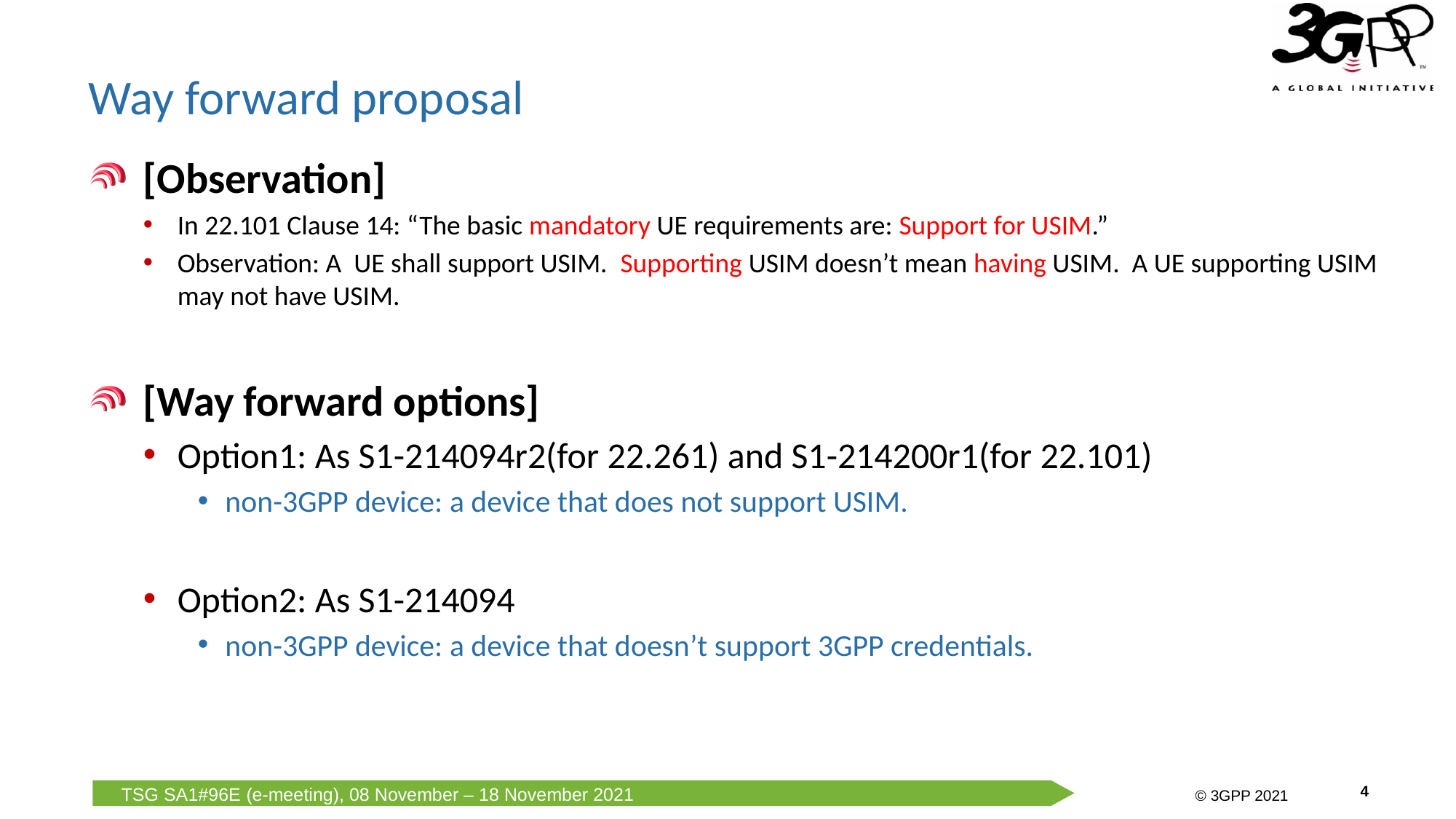

# Way forward proposal
[Observation]
In 22.101 Clause 14: “The basic mandatory UE requirements are: Support for USIM.”
Observation: A  UE shall support USIM.  Supporting USIM doesn’t mean having USIM.  A UE supporting USIM may not have USIM.

[Way forward options]
Option1: As S1-214094r2(for 22.261) and S1-214200r1(for 22.101)
non-3GPP device: a device that does not support USIM.

Option2: As S1-214094
non-3GPP device: a device that doesn’t support 3GPP credentials.